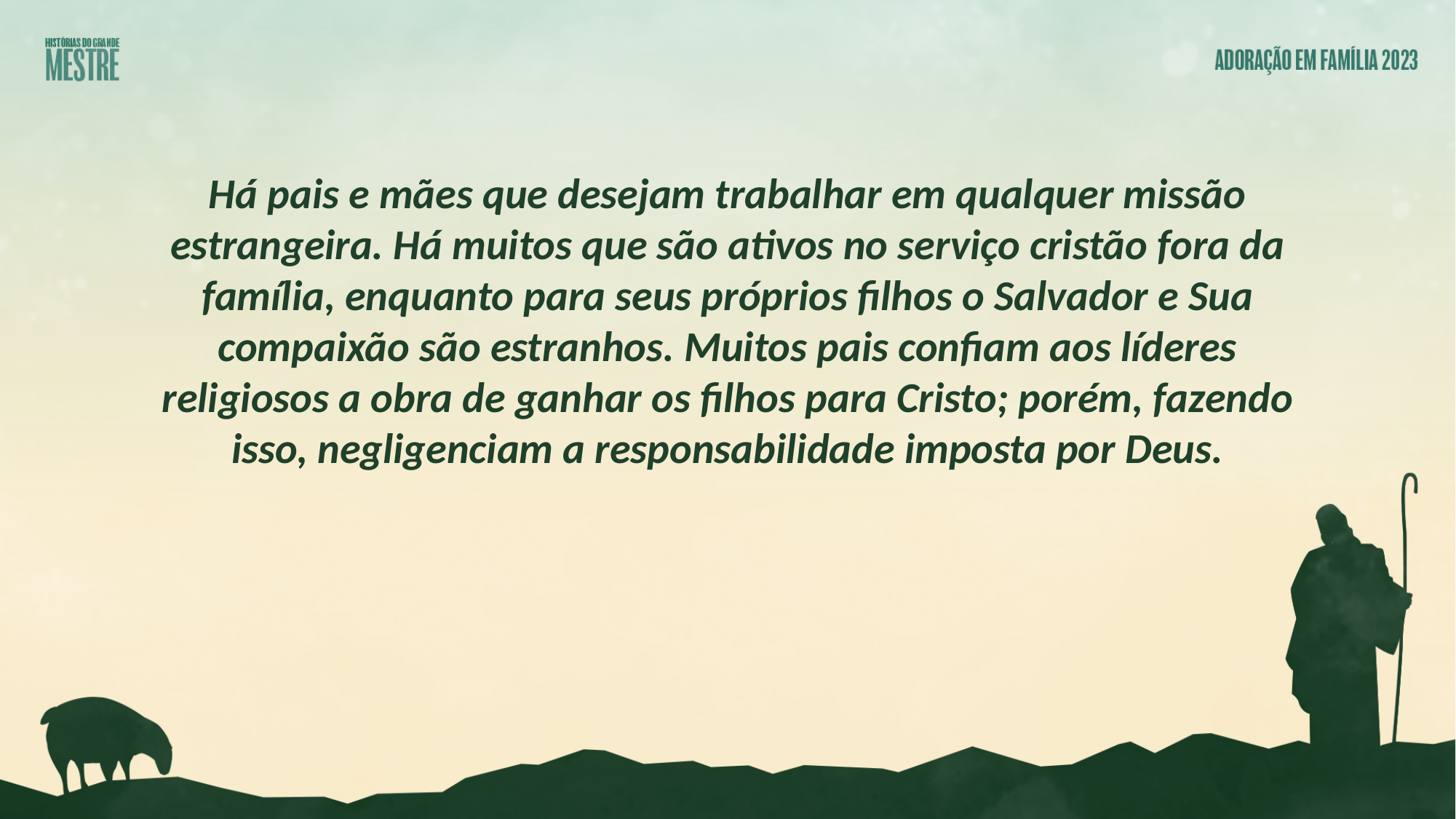

Há pais e mães que desejam trabalhar em qualquer missão estrangeira. Há muitos que são ativos no serviço cristão fora da família, enquanto para seus próprios filhos o Salvador e Sua compaixão são estranhos. Muitos pais confiam aos líderes
religiosos a obra de ganhar os filhos para Cristo; porém, fazendo isso, negligenciam a responsabilidade imposta por Deus.